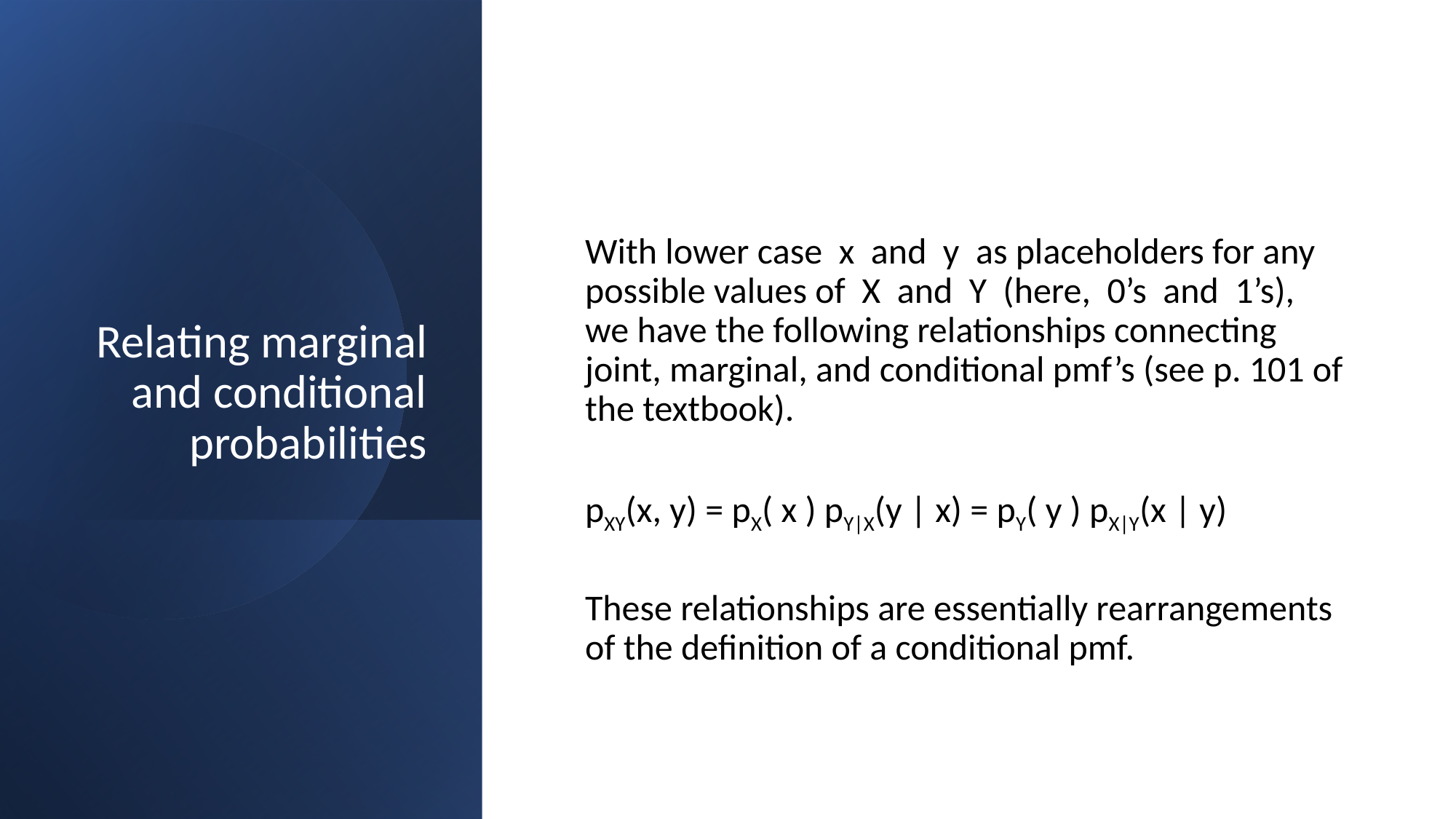

# Relating marginal and conditional probabilities

With lower case  x  and  y  as placeholders for any possible values of  X  and  Y  (here,  0’s  and  1’s), we have the following relationships connecting joint, marginal, and conditional pmf’s (see p. 101 of the textbook).

pXY(x, y) = pX( x ) pY|X(y | x) = pY( y ) pX|Y(x | y)

These relationships are essentially rearrangements of the definition of a conditional pmf.